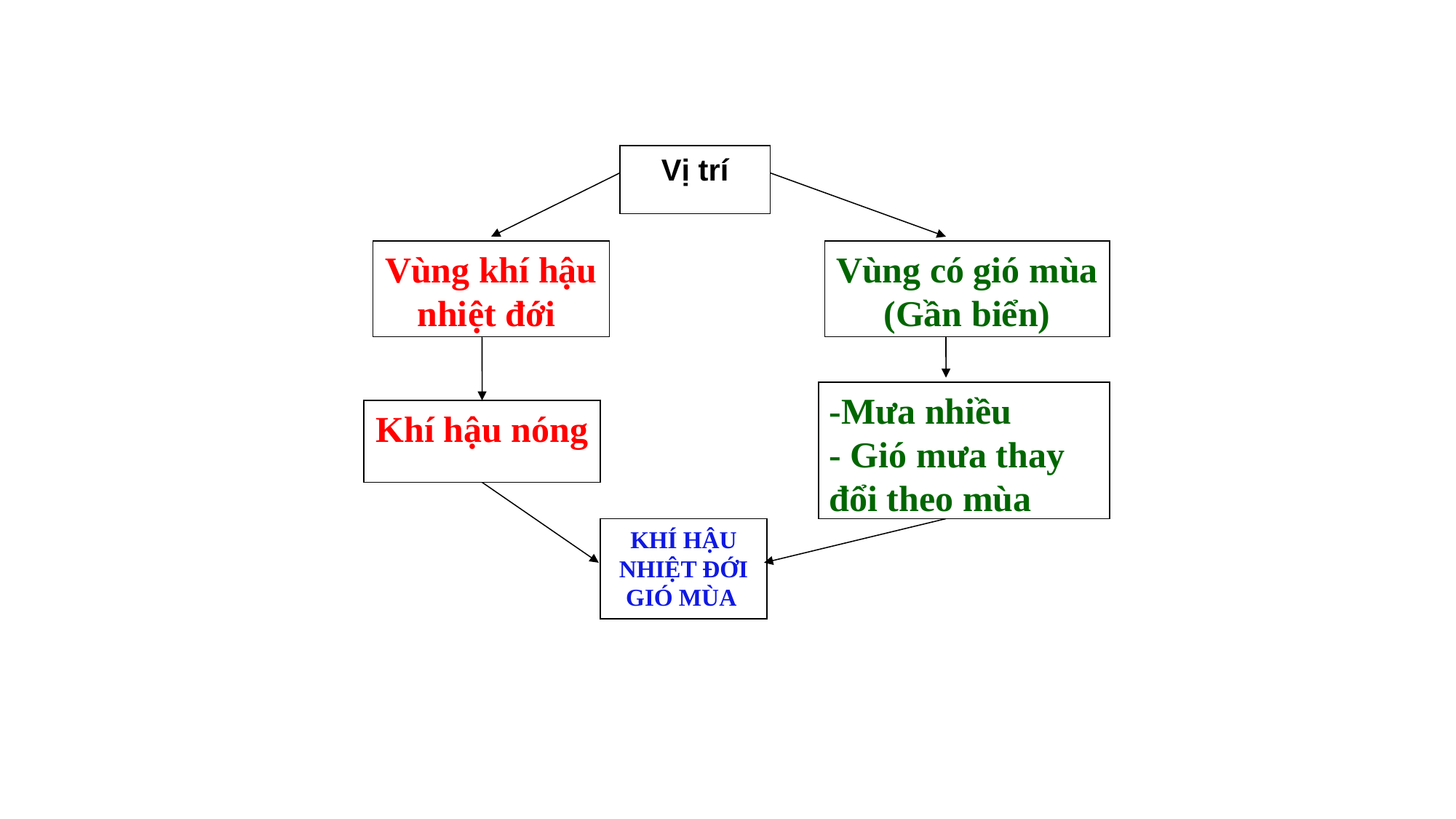

Vị trí

Vùng khí hậu nhiệt đới
Vùng có gió mùa (Gần biển)

-Mưa nhiều
- Gió mưa thay đổi theo mùa

Khí hậu nóng

KHÍ HẬU NHIỆT ĐỚI GIÓ MÙA